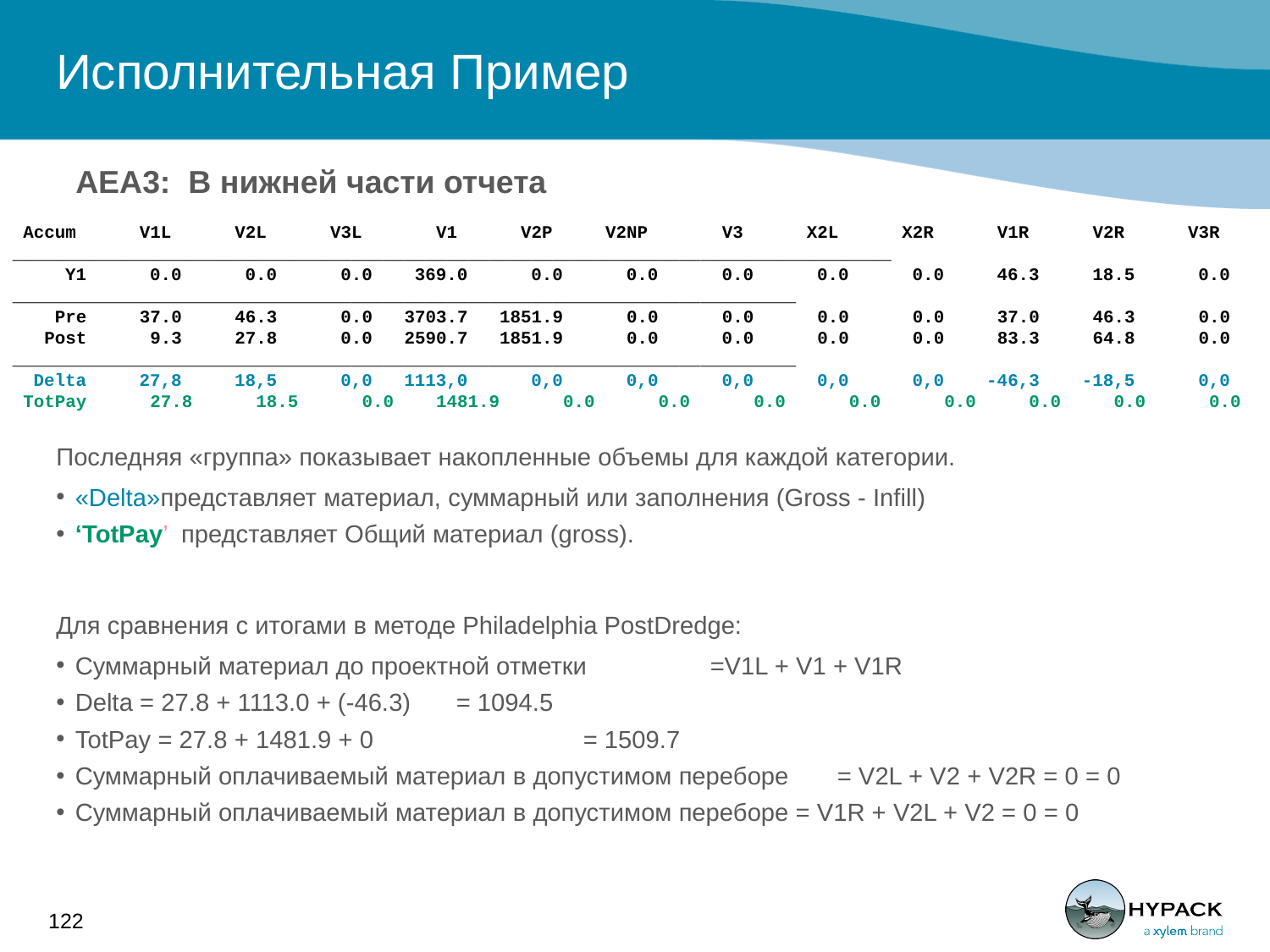

# Исполнительная Пример
AEA3:  В нижней части отчета
 Accum      V1L      V2L      V3L       V1      V2P     V2NP       V3      X2L      X2R      V1R      V2R      V3R
___________________________________________________________________________________
     Y1      0.0      0.0      0.0    369.0      0.0      0.0      0.0      0.0      0.0     46.3     18.5      0.0
__________________________________________________________________________
    Pre     37.0     46.3      0.0   3703.7   1851.9      0.0      0.0      0.0      0.0     37.0     46.3      0.0
   Post      9.3     27.8      0.0   2590.7   1851.9      0.0      0.0      0.0      0.0     83.3     64.8      0.0
__________________________________________________________________________
  Delta     27,8     18,5      0,0   1113,0      0,0      0,0      0,0      0,0      0,0    -46,3    -18,5      0,0
 TotPay      27.8      18.5      0.0    1481.9      0.0      0.0      0.0      0.0      0.0     0.0     0.0      0.0
Последняя «группа» показывает накопленные объемы для каждой категории.
«Delta»представляет материал, суммарный или заполнения (Gross - Infill)
‘TotPay’  представляет Общий материал (gross).

Для сравнения с итогами в методе Philadelphia PostDredge:
Суммарный материал до проектной отметки 	=V1L + V1 + V1R
Delta = 27.8 + 1113.0 + (-46.3)	= 1094.5
TotPay = 27.8 + 1481.9 + 0 		= 1509.7
Суммарный оплачиваемый материал в допустимом переборе 	= V2L + V2 + V2R = 0 = 0
Суммарный оплачиваемый материал в допустимом переборе = V1R + V2L + V2 = 0 = 0
122